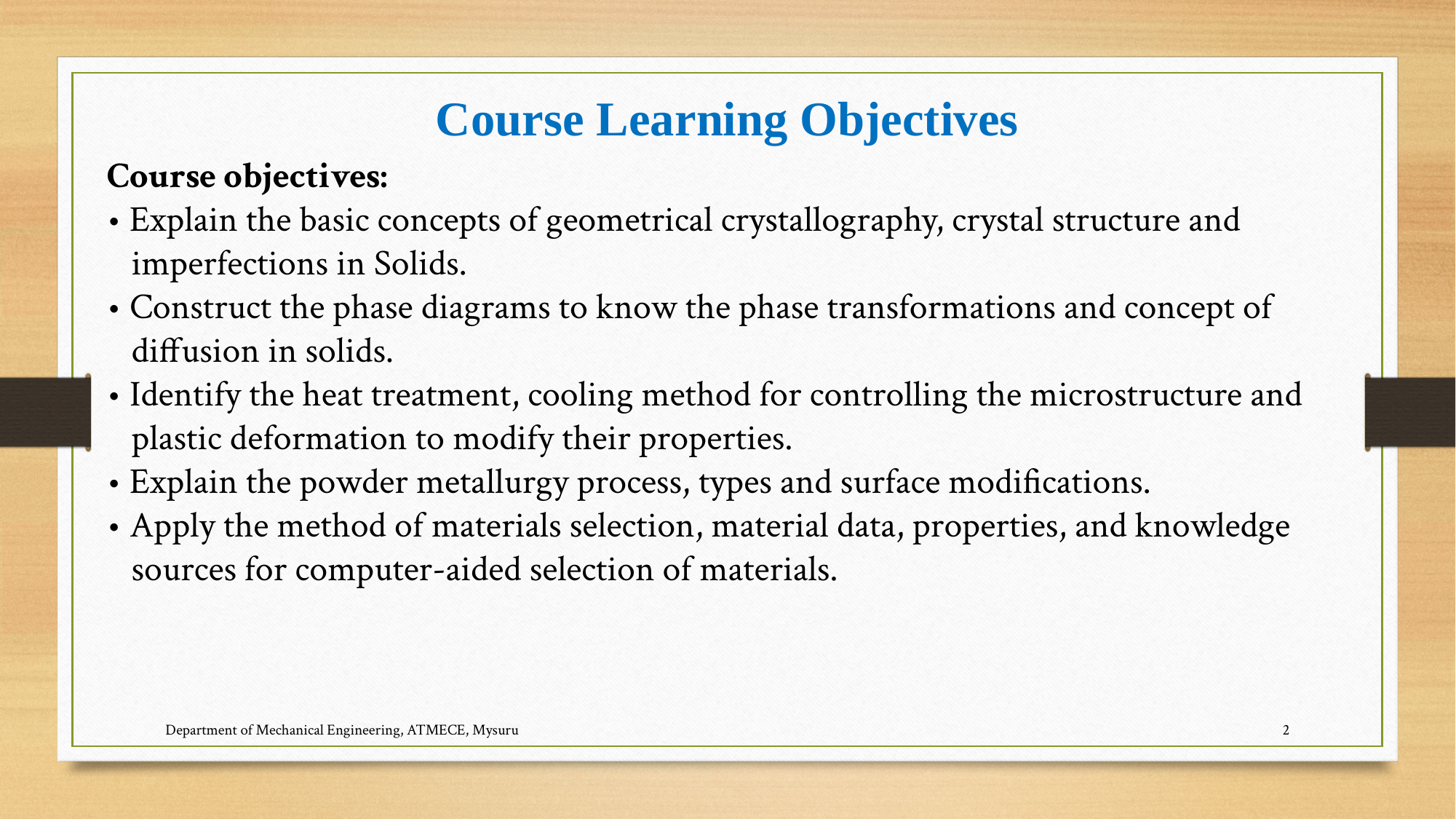

Course Learning Objectives
Course objectives:
• Explain the basic concepts of geometrical crystallography, crystal structure and
   imperfections in Solids.
• Construct the phase diagrams to know the phase transformations and concept of
   diffusion in solids.
• Identify the heat treatment, cooling method for controlling the microstructure and
   plastic deformation to modify their properties.
• Explain the powder metallurgy process, types and surface modifications.
• Apply the method of materials selection, material data, properties, and knowledge
   sources for computer-aided selection of materials.
Department of Mechanical Engineering, ATMECE, Mysuru
2